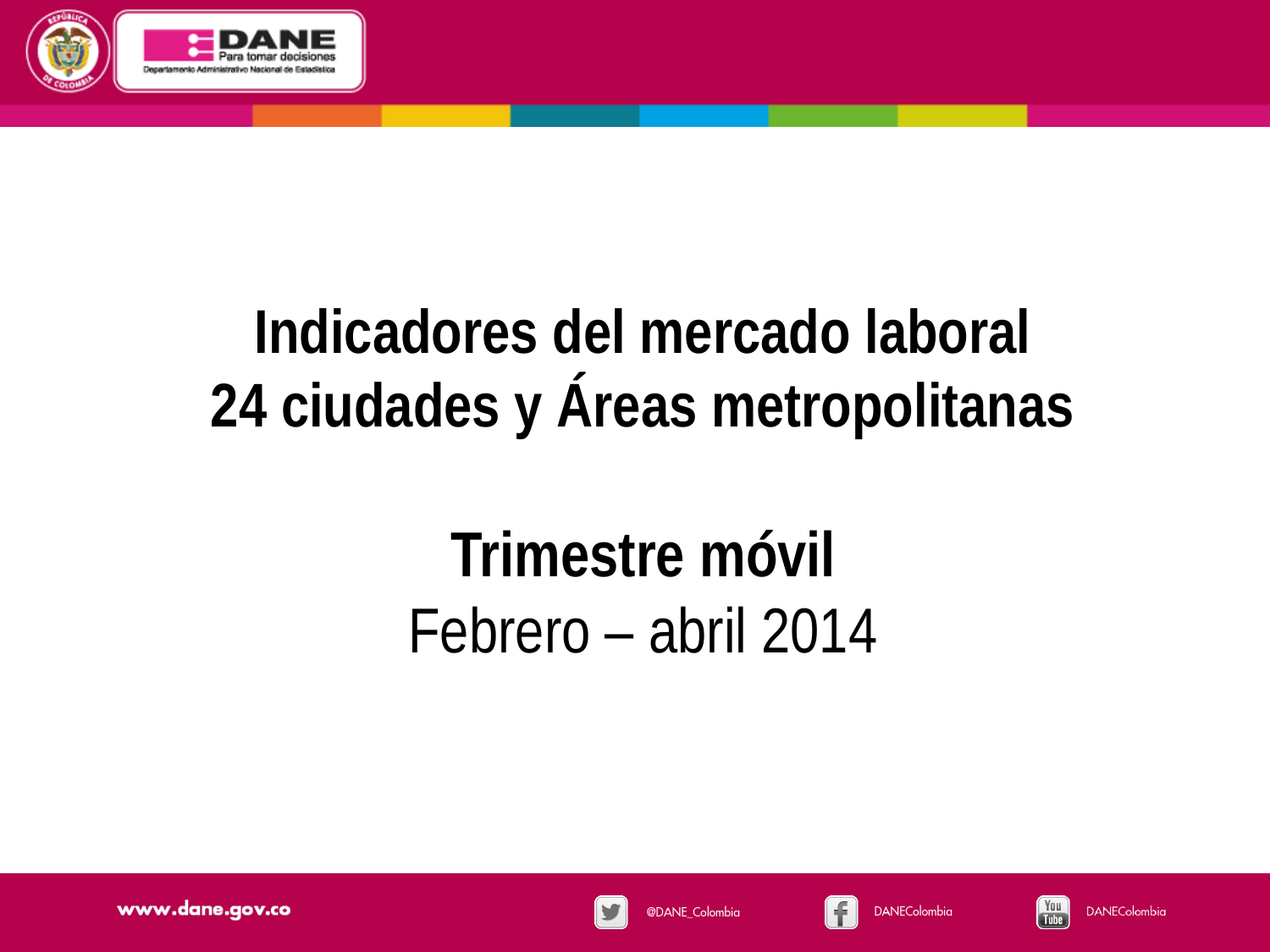

Indicadores del mercado laboral
24 ciudades y Áreas metropolitanas

Trimestre móvil
Febrero – abril 2014